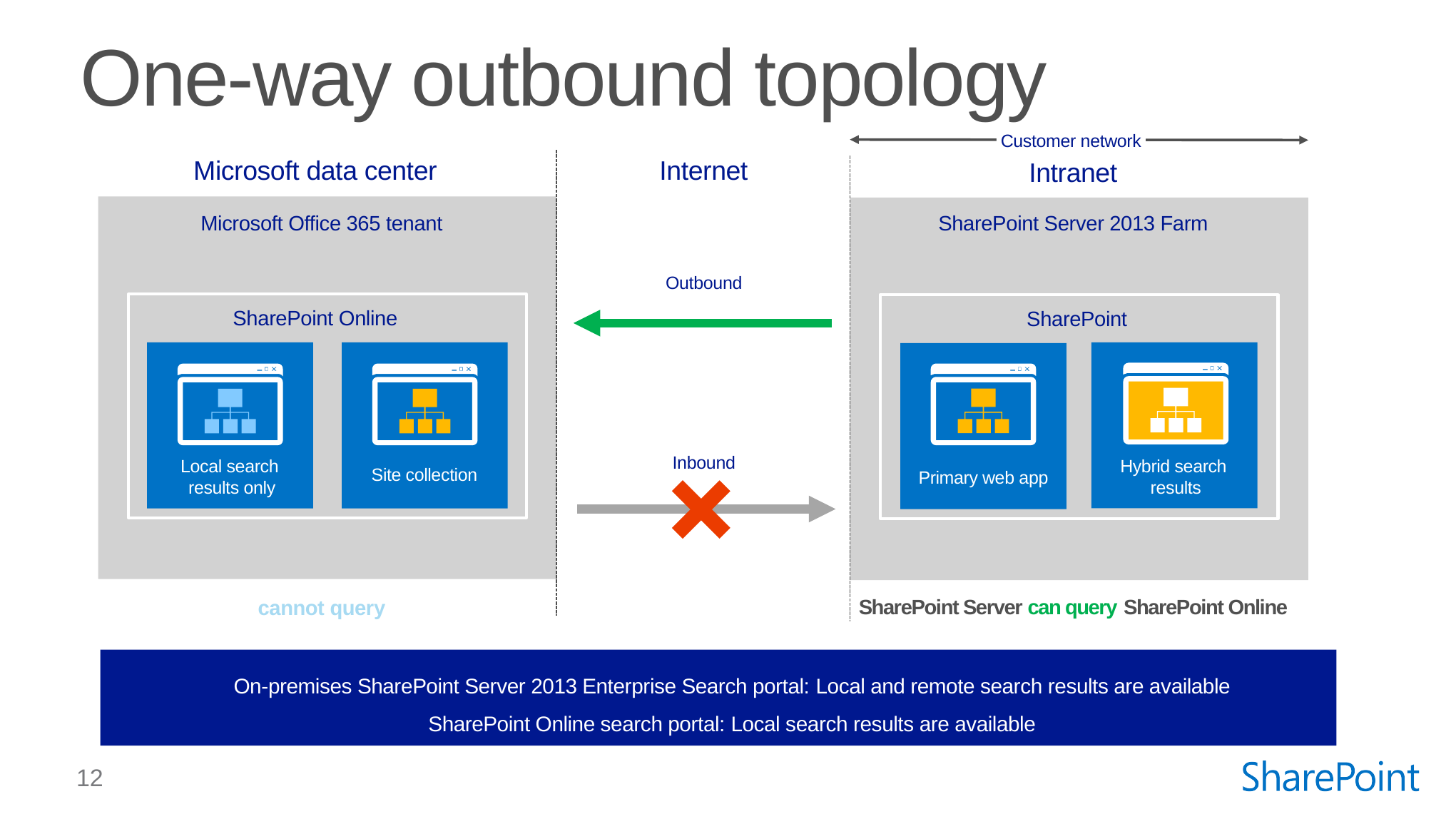

# One-way outbound topology
Customer network
Internet
Microsoft data center
Intranet

Microsoft Office 365 tenant
SharePoint Server 2013 Farm
Outbound

SharePoint Online
SharePoint

Inbound
Hybrid search
results
Local search
results only
Site collection
Primary web app

SharePoint Server can query SharePoint Online
SharePoint Online cannot query SharePoint Server
On-premises SharePoint Server 2013 Enterprise Search portal: Local and remote search results are available
SharePoint Online search portal: Local search results are available
12